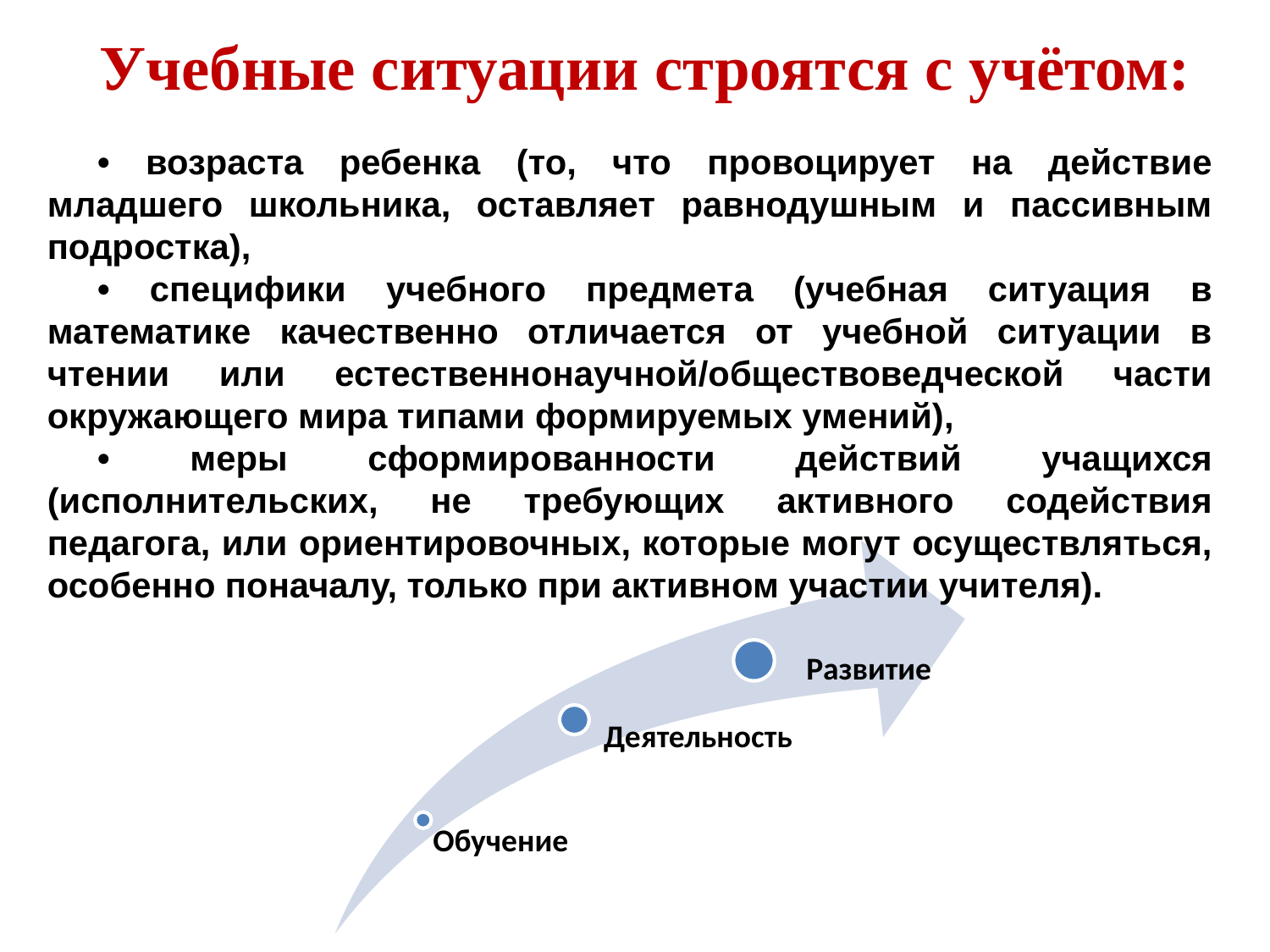

# Учебные ситуации строятся с учётом:

• возраста ребенка (то, что провоцирует на действие младшего школьника, оставляет равнодушным и пассивным подростка),
• специфики учебного предмета (учебная ситуация в математике качественно отличается от учебной ситуации в чтении или естественнонаучной/обществоведческой части окружающего мира типами формируемых умений),
• меры сформированности действий учащихся (исполнительских, не требующих активного содействия педагога, или ориентировочных, которые могут осуществляться, особенно поначалу, только при активном участии учителя).

Обучение
Деятельность
Развитие